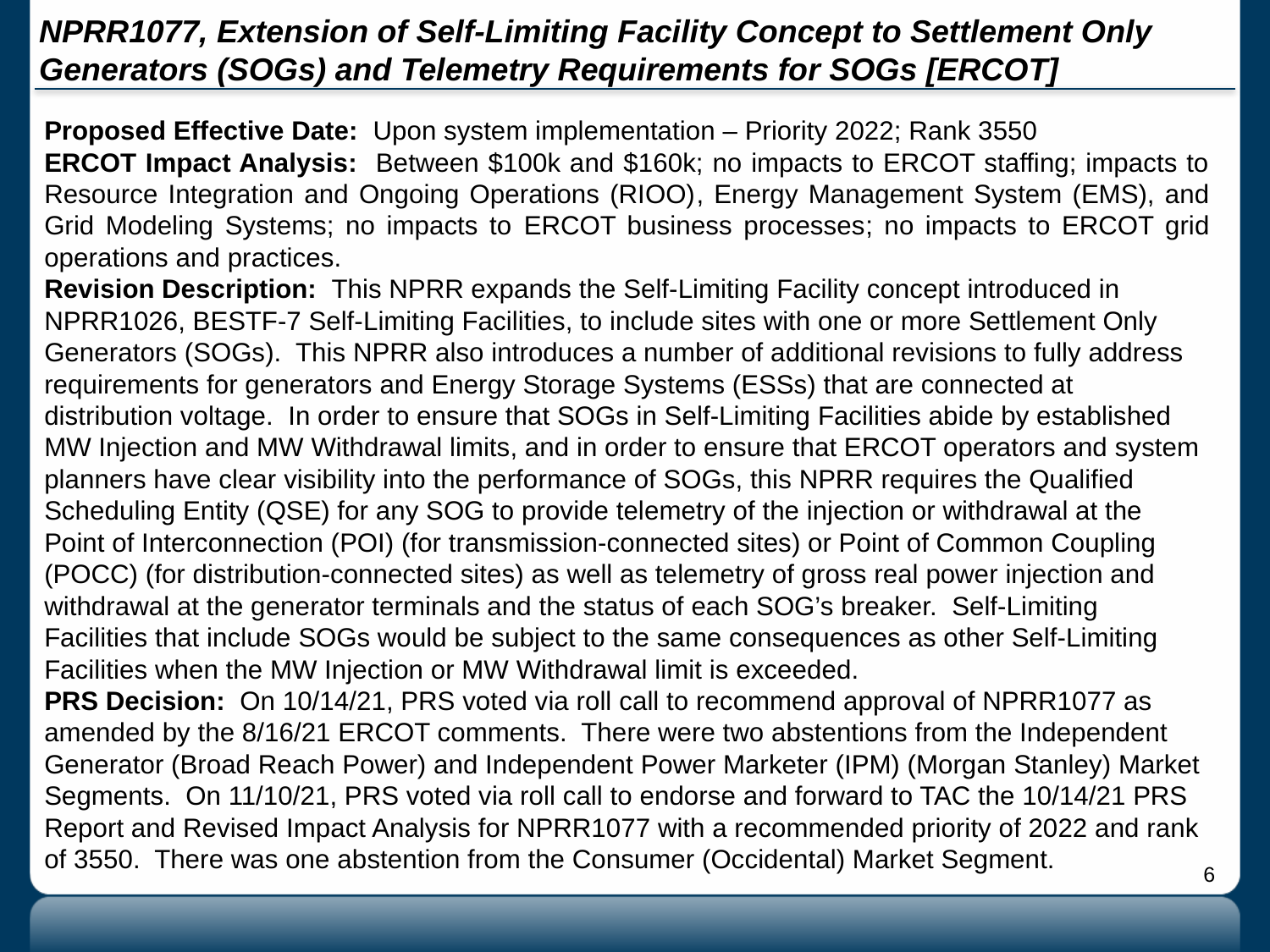

# NPRR1077, Extension of Self-Limiting Facility Concept to Settlement Only Generators (SOGs) and Telemetry Requirements for SOGs [ERCOT]
Proposed Effective Date:  Upon system implementation – Priority 2022; Rank 3550
ERCOT Impact Analysis:  Between $100k and $160k; no impacts to ERCOT staffing; impacts to Resource Integration and Ongoing Operations (RIOO), Energy Management System (EMS), and Grid Modeling Systems; no impacts to ERCOT business processes; no impacts to ERCOT grid operations and practices.
Revision Description:  This NPRR expands the Self-Limiting Facility concept introduced in NPRR1026, BESTF-7 Self-Limiting Facilities, to include sites with one or more Settlement Only Generators (SOGs).  This NPRR also introduces a number of additional revisions to fully address requirements for generators and Energy Storage Systems (ESSs) that are connected at distribution voltage.  In order to ensure that SOGs in Self-Limiting Facilities abide by established MW Injection and MW Withdrawal limits, and in order to ensure that ERCOT operators and system planners have clear visibility into the performance of SOGs, this NPRR requires the Qualified Scheduling Entity (QSE) for any SOG to provide telemetry of the injection or withdrawal at the Point of Interconnection (POI) (for transmission-connected sites) or Point of Common Coupling (POCC) (for distribution-connected sites) as well as telemetry of gross real power injection and withdrawal at the generator terminals and the status of each SOG’s breaker.  Self-Limiting Facilities that include SOGs would be subject to the same consequences as other Self-Limiting Facilities when the MW Injection or MW Withdrawal limit is exceeded.
PRS Decision:  On 10/14/21, PRS voted via roll call to recommend approval of NPRR1077 as amended by the 8/16/21 ERCOT comments.  There were two abstentions from the Independent Generator (Broad Reach Power) and Independent Power Marketer (IPM) (Morgan Stanley) Market Segments.  On 11/10/21, PRS voted via roll call to endorse and forward to TAC the 10/14/21 PRS Report and Revised Impact Analysis for NPRR1077 with a recommended priority of 2022 and rank of 3550.  There was one abstention from the Consumer (Occidental) Market Segment.